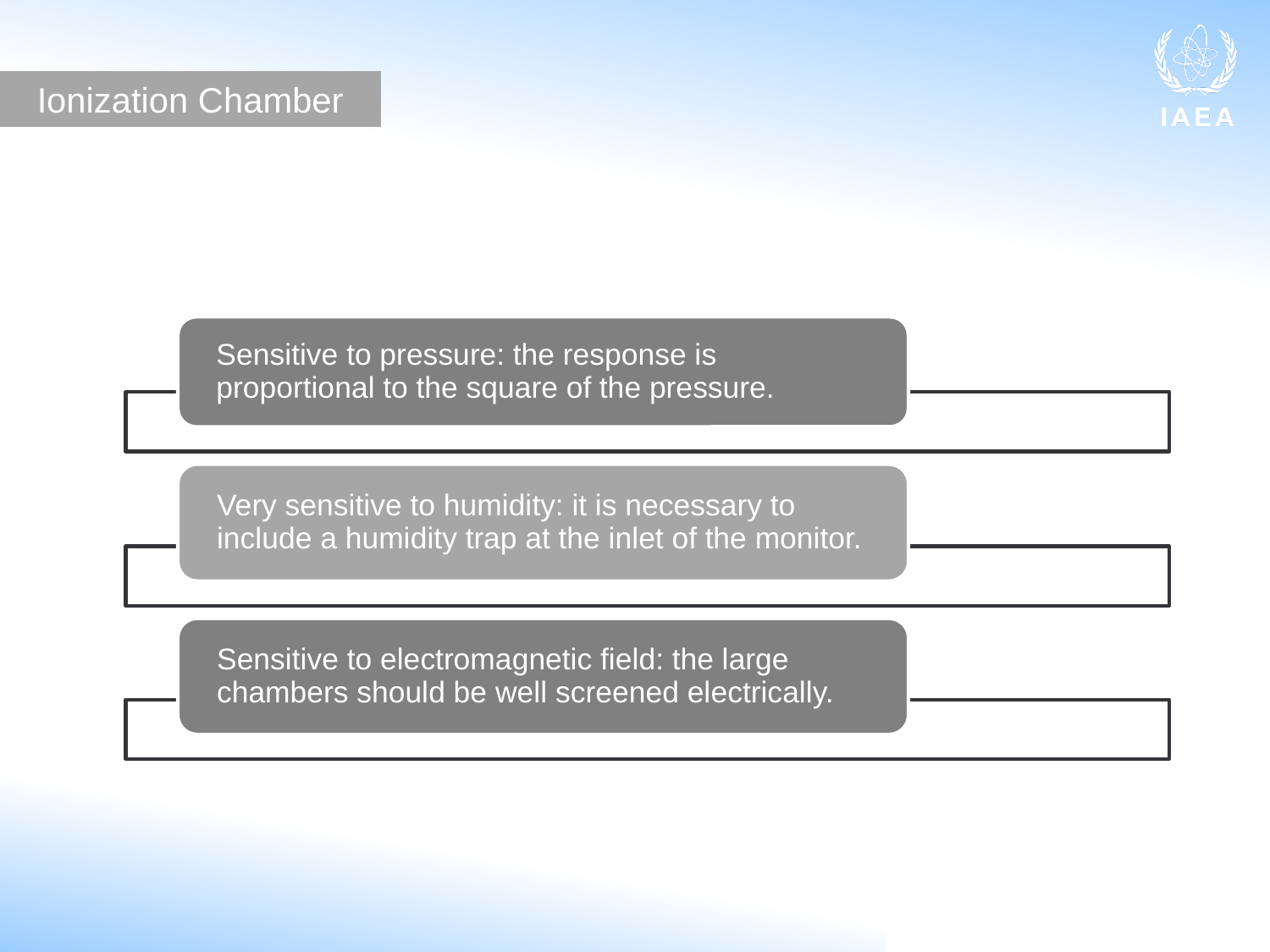

Ionization Chamber
Sensitive to pressure: the response is proportional to the square of the pressure.
Very sensitive to humidity: it is necessary to include a humidity trap at the inlet of the monitor.
Sensitive to electromagnetic field: the large chambers should be well screened electrically.